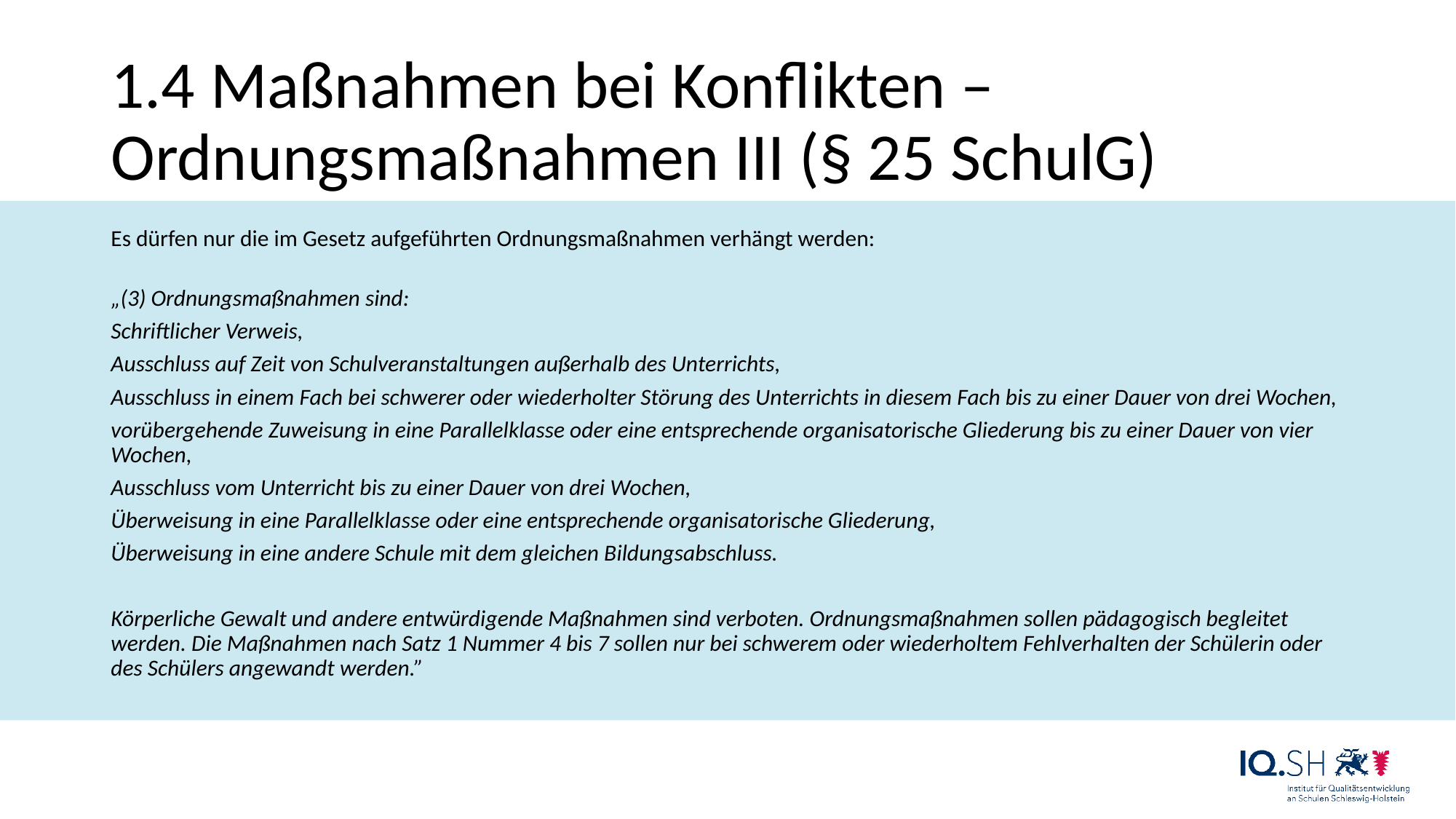

# 1.4 Maßnahmen bei Konflikten – Ordnungsmaßnahmen III (§ 25 SchulG)
Es dürfen nur die im Gesetz aufgeführten Ordnungsmaßnahmen verhängt werden:

„(3) Ordnungsmaßnahmen sind:
Schriftlicher Verweis,
Ausschluss auf Zeit von Schulveranstaltungen außerhalb des Unterrichts,
Ausschluss in einem Fach bei schwerer oder wiederholter Störung des Unterrichts in diesem Fach bis zu einer Dauer von drei Wochen,
vorübergehende Zuweisung in eine Parallelklasse oder eine entsprechende organisatorische Gliederung bis zu einer Dauer von vier Wochen,
Ausschluss vom Unterricht bis zu einer Dauer von drei Wochen,
Überweisung in eine Parallelklasse oder eine entsprechende organisatorische Gliederung,
Überweisung in eine andere Schule mit dem gleichen Bildungsabschluss.

Körperliche Gewalt und andere entwürdigende Maßnahmen sind verboten. Ordnungsmaßnahmen sollen pädagogisch begleitet werden. Die Maßnahmen nach Satz 1 Nummer 4 bis 7 sollen nur bei schwerem oder wiederholtem Fehlverhalten der Schülerin oder des Schülers angewandt werden.”